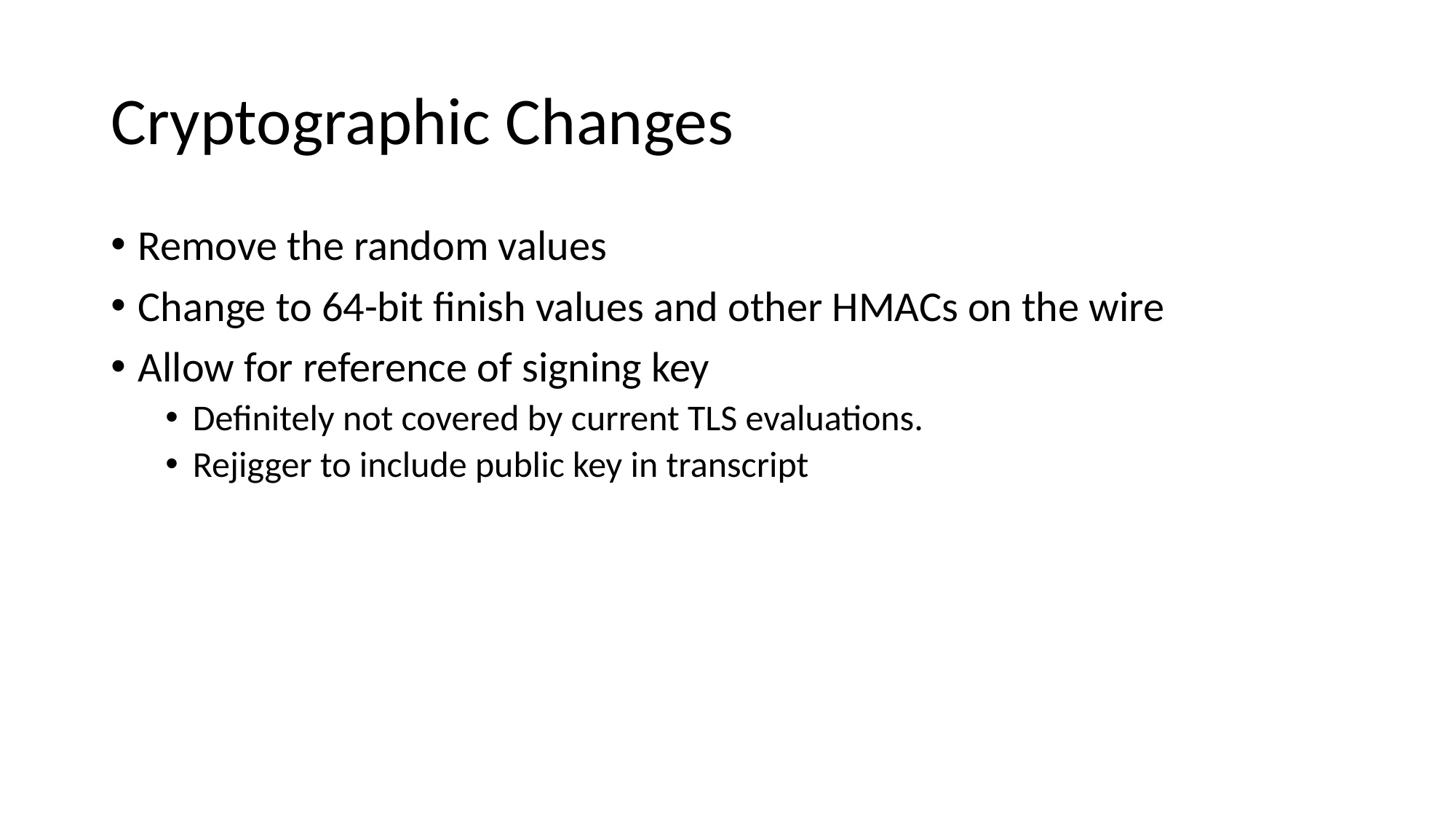

# Cryptographic Changes
Remove the random values
Change to 64-bit finish values and other HMACs on the wire
Allow for reference of signing key
Definitely not covered by current TLS evaluations.
Rejigger to include public key in transcript